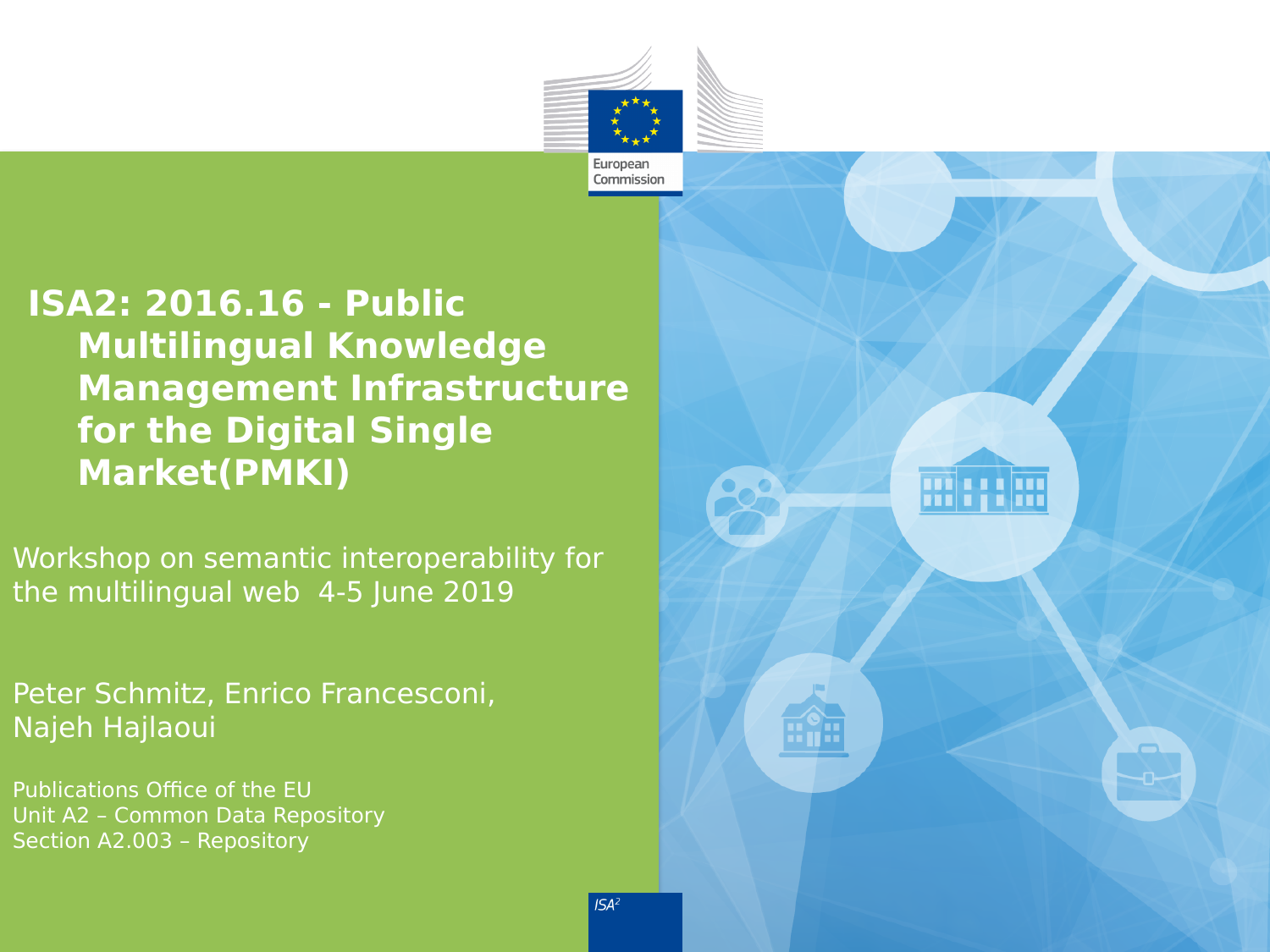

# ISA2: 2016.16 - Public Multilingual Knowledge Management Infrastructure for the Digital Single Market(PMKI)
Workshop on semantic interoperability for the multilingual web  4-5 June 2019

Peter Schmitz, Enrico Francesconi,
Najeh Hajlaoui

Publications Office of the EU
Unit A2 – Common Data Repository
Section A2.003 – Repository